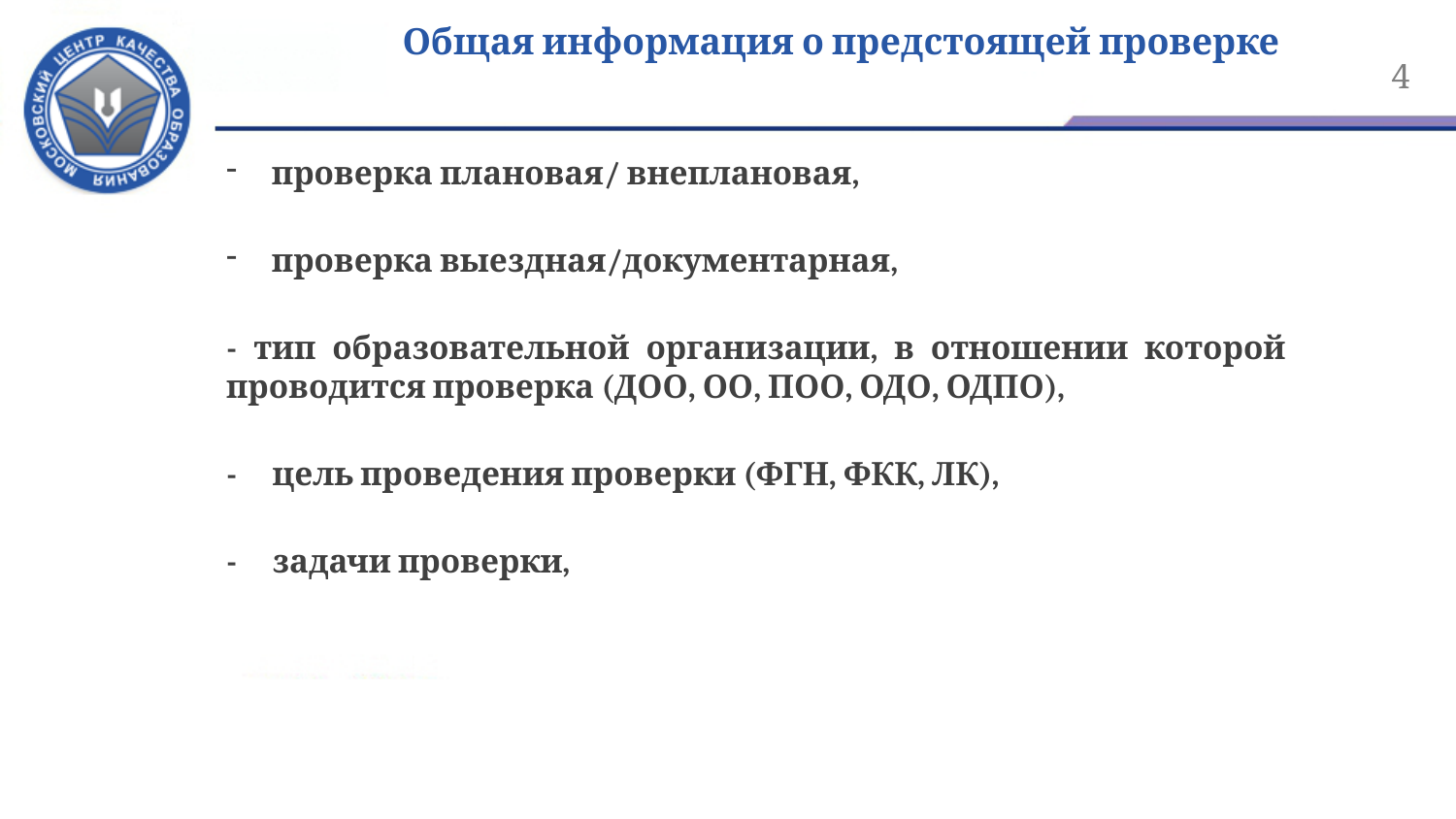

# Общая информация о предстоящей проверке
4
проверка плановая/ внеплановая,
проверка выездная/документарная,
- тип образовательной организации, в отношении которой проводится проверка (ДОО, ОО, ПОО, ОДО, ОДПО),
-     цель проведения проверки (ФГН, ФКК, ЛК),
-     задачи проверки,